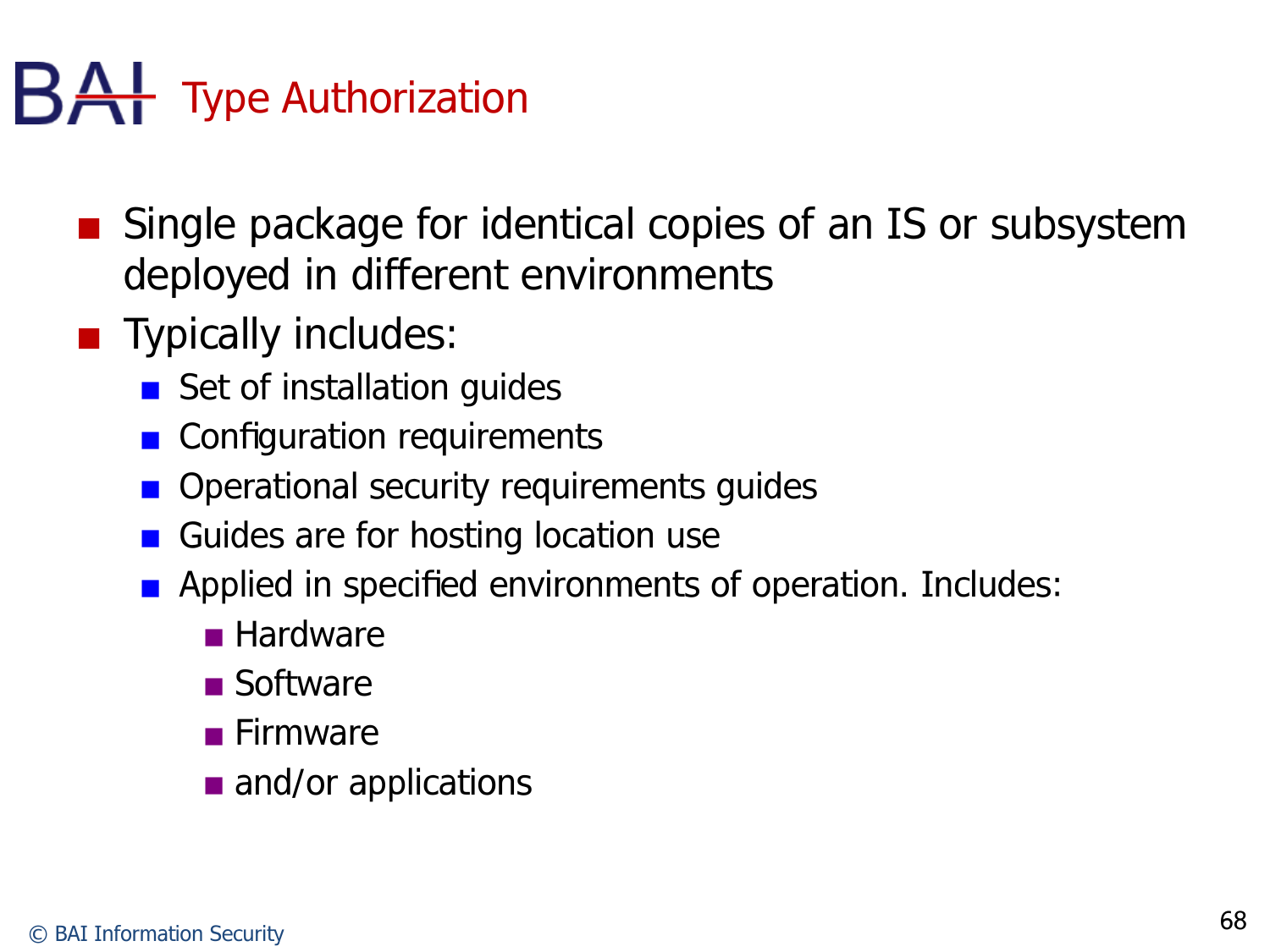

# Type Authorization
Single package for identical copies of an IS or subsystem deployed in different environments
Typically includes:
Set of installation guides
Configuration requirements
Operational security requirements guides
Guides are for hosting location use
Applied in specified environments of operation. Includes:
Hardware
Software
Firmware
and/or applications